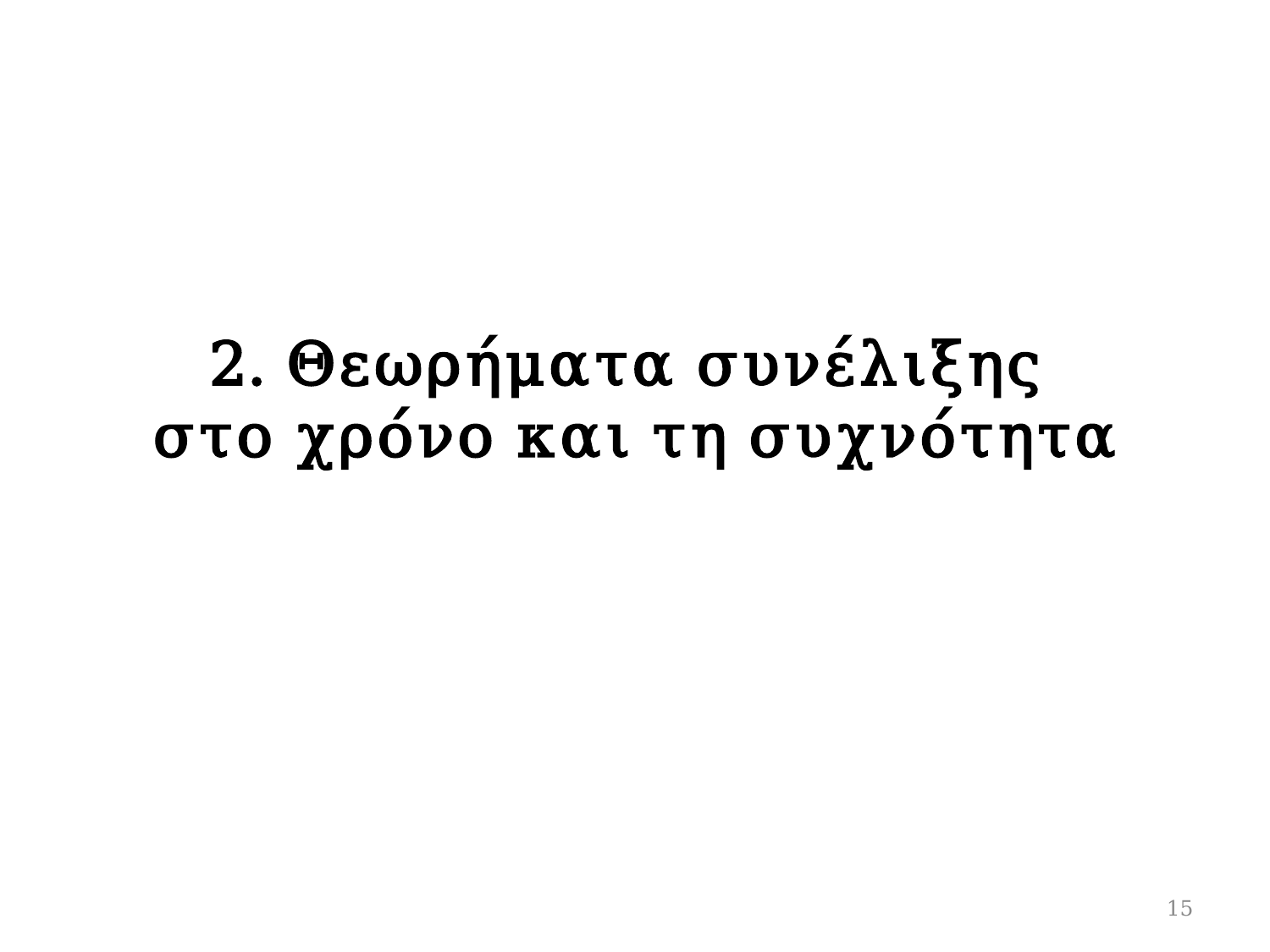

# 2. Θεωρήματα συνέλιξης στο χρόνο και τη συχνότητα
15